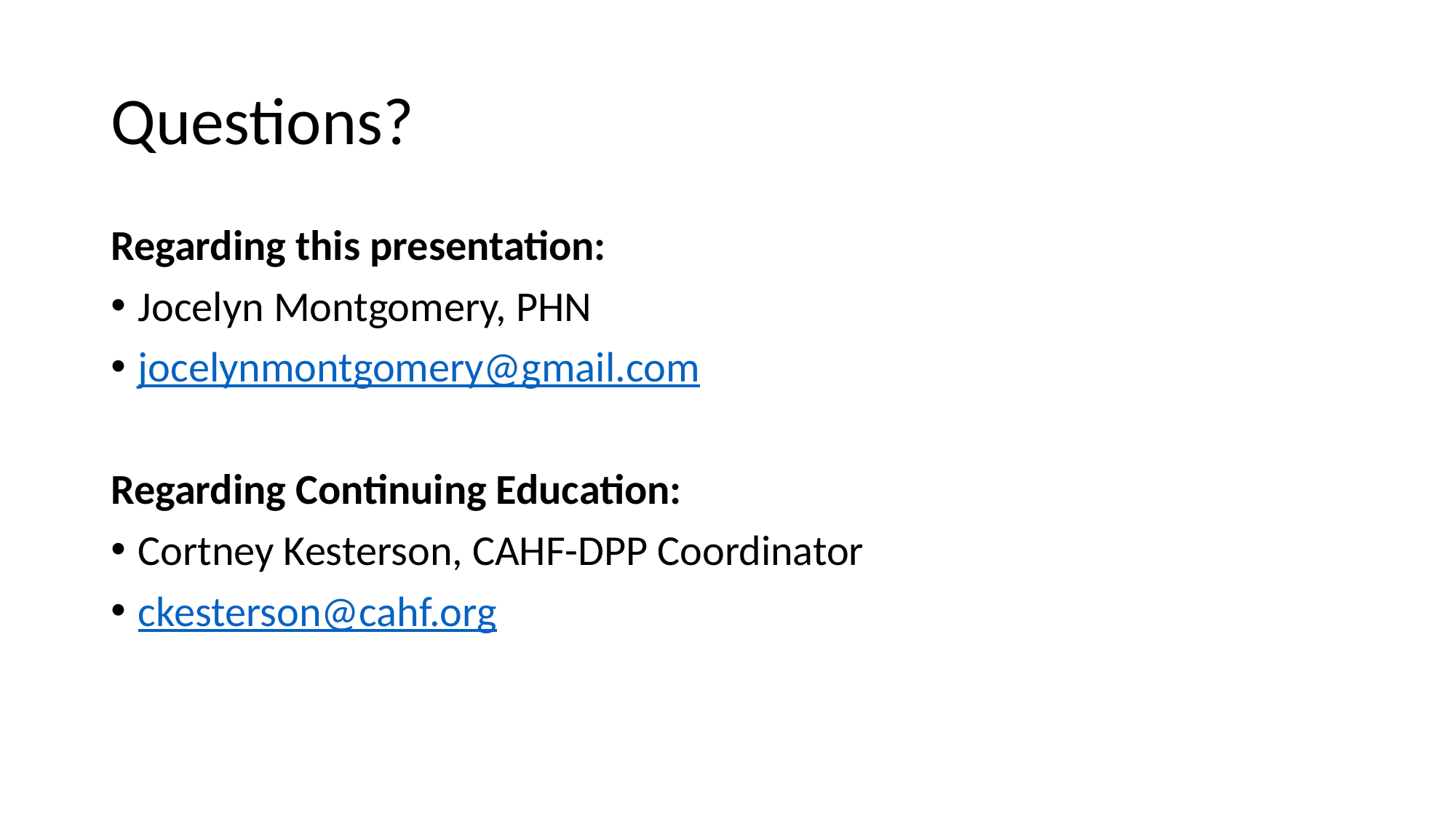

# Questions?
Regarding this presentation:
Jocelyn Montgomery, PHN
jocelynmontgomery@gmail.com

Regarding Continuing Education:
Cortney Kesterson, CAHF-DPP Coordinator
ckesterson@cahf.org